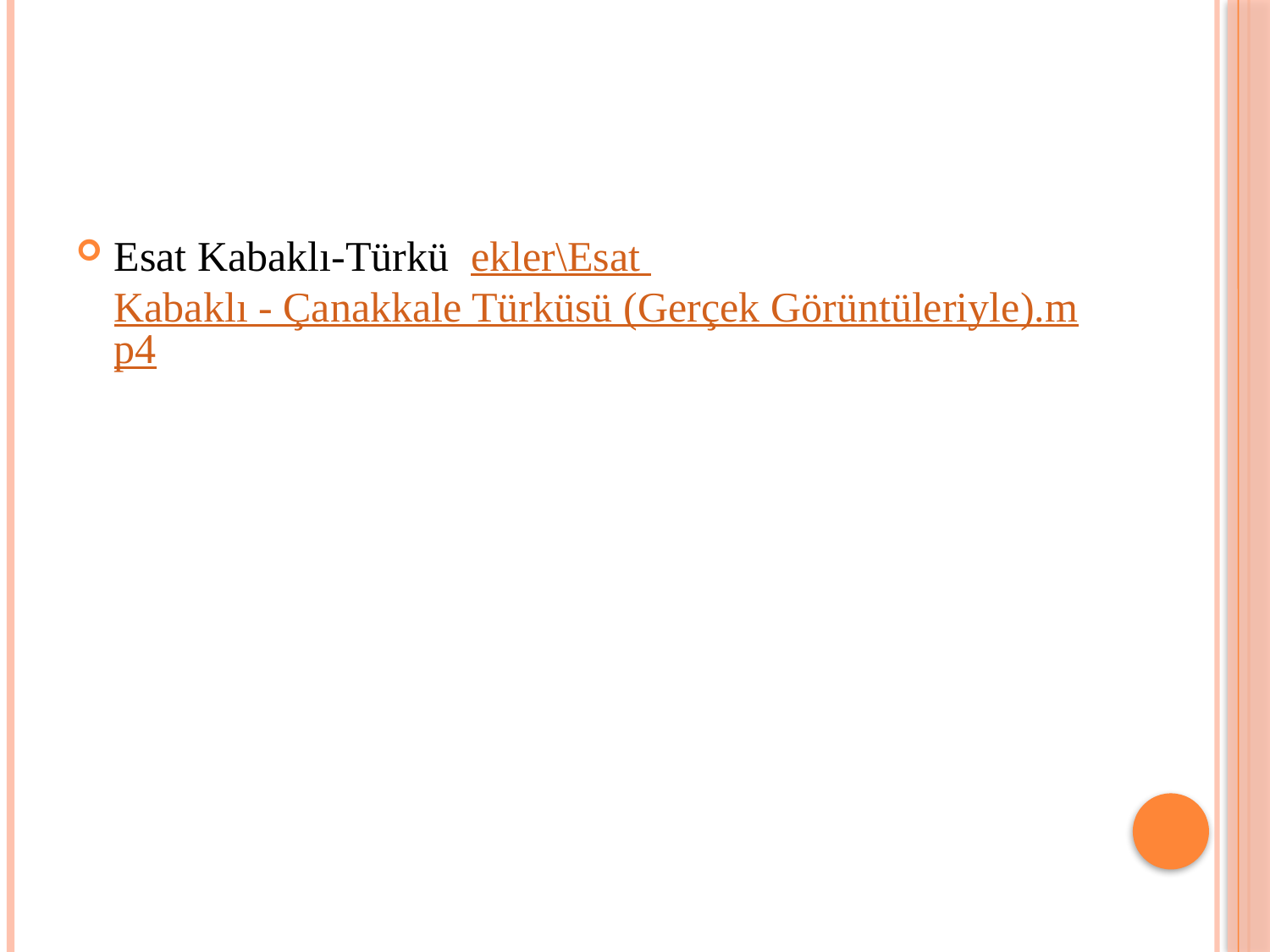

#
Esat Kabaklı-Türkü  ekler\Esat Kabaklı - Çanakkale Türküsü (Gerçek Görüntüleriyle).mp4